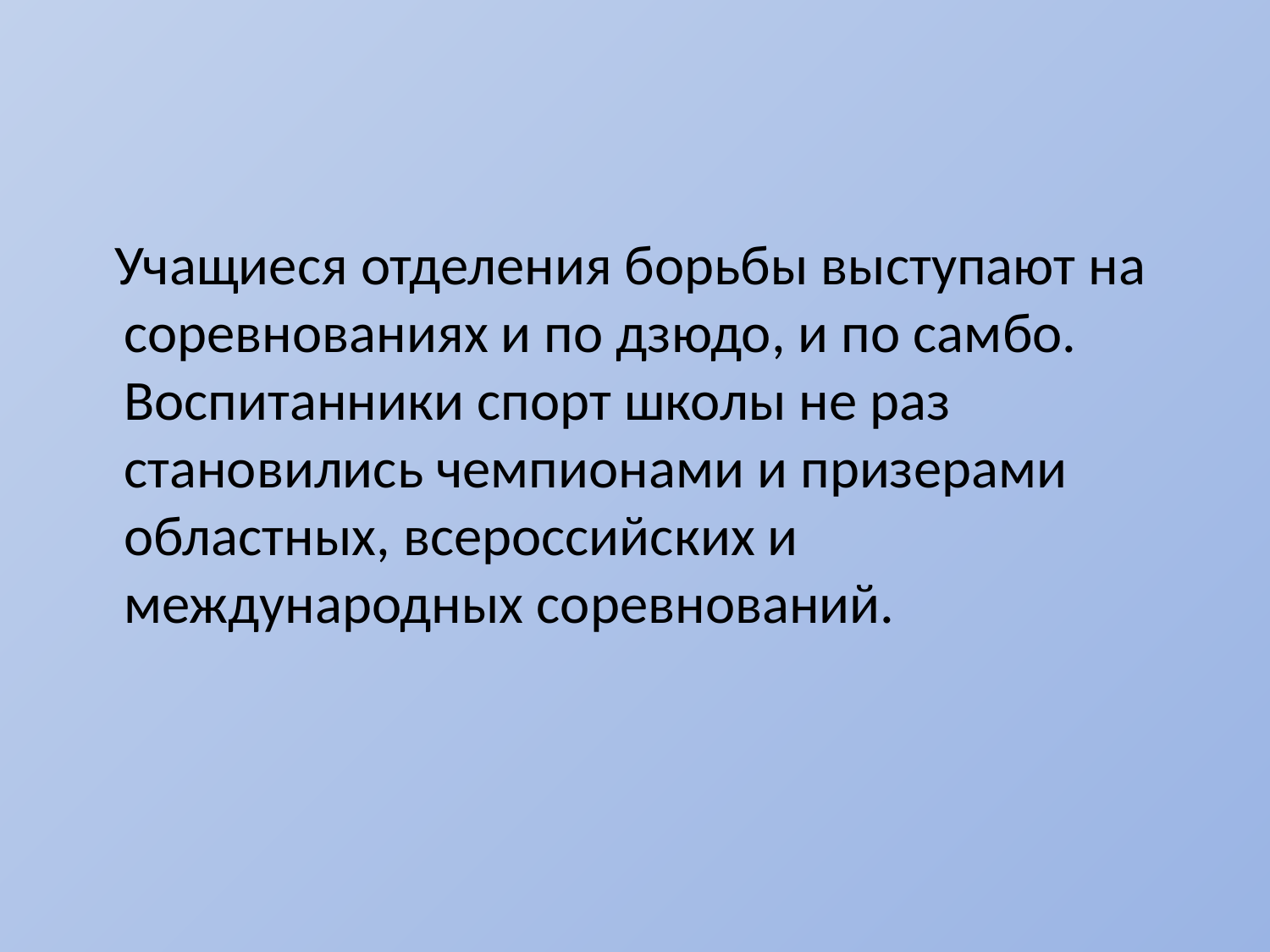

Учащиеся отделения борьбы выступают на соревнованиях и по дзюдо, и по самбо. Воспитанники спорт школы не раз становились чемпионами и призерами областных, всероссийских и международных соревнований.